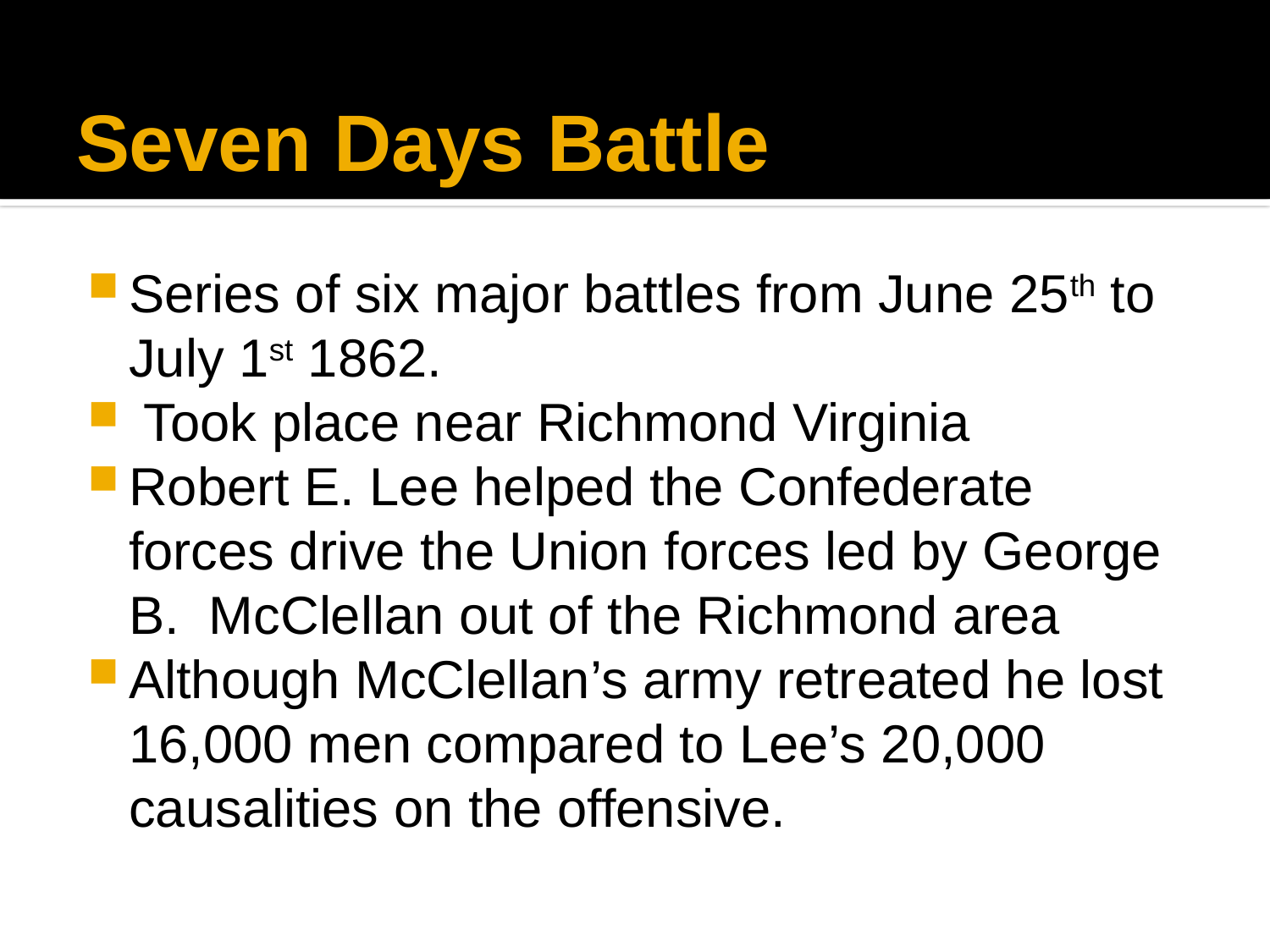

# Seven Days Battle
Series of six major battles from June 25th to July 1st 1862.
 Took place near Richmond Virginia
Robert E. Lee helped the Confederate forces drive the Union forces led by George B.  McClellan out of the Richmond area
Although McClellan’s army retreated he lost 16,000 men compared to Lee’s 20,000 causalities on the offensive.